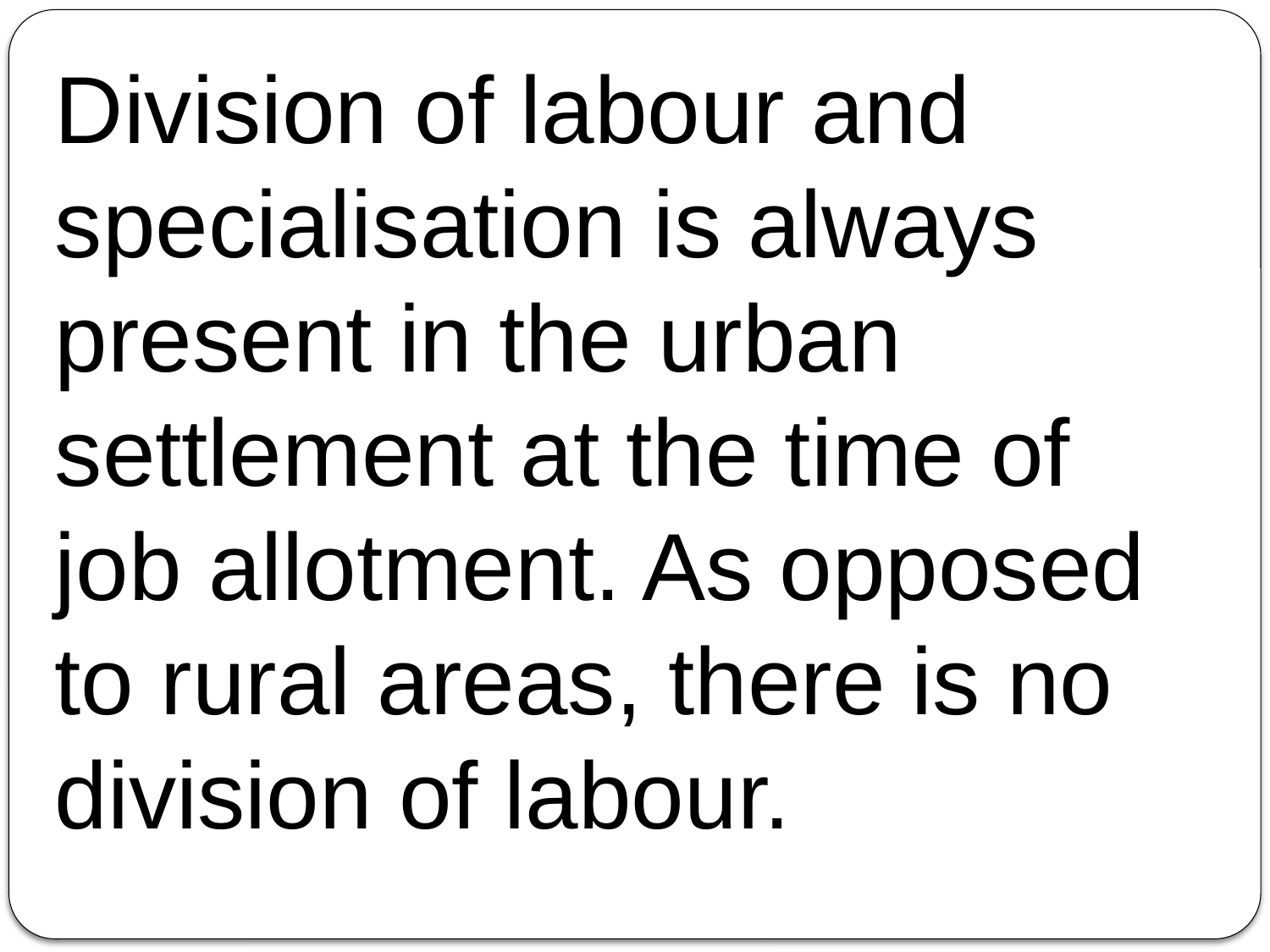

Division of labour and specialisation is always present in the urban settlement at the time of job allotment. As opposed to rural areas, there is no division of labour.